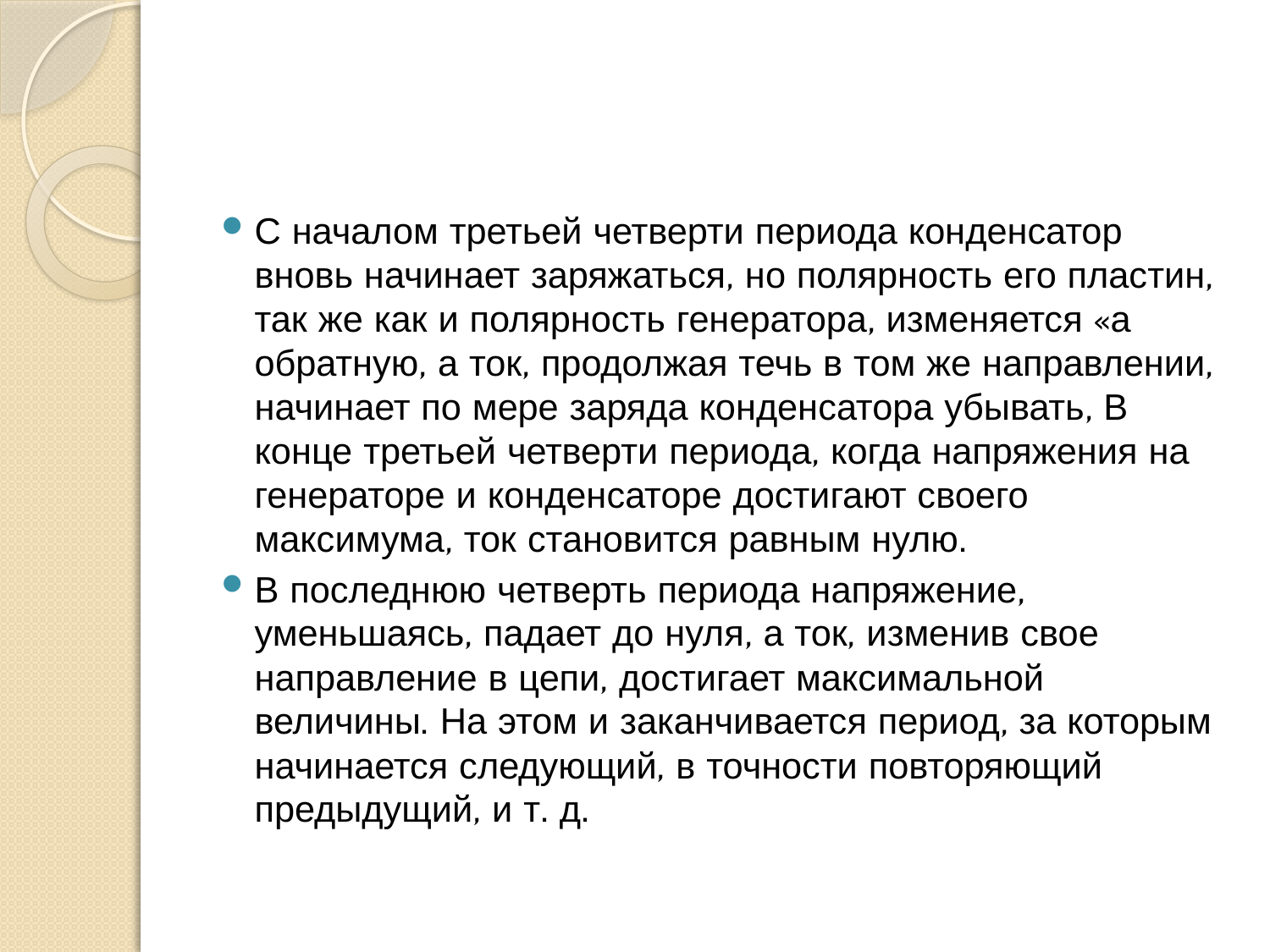

#
С началом третьей четверти периода конденсатор вновь начинает заряжаться, но полярность его пластин, так же как и полярность генератора, изменяется «а обратную, а ток, продолжая течь в том же направлении, начинает по мере заряда конденсатора убывать, В конце третьей четверти периода, когда напряжения на генераторе и конденсаторе достигают своего максимума, ток становится равным нулю.
В последнюю четверть периода напряжение, уменьшаясь, падает до нуля, а ток, изменив свое направление в цепи, достигает максимальной величины. На этом и заканчивается период, за которым начинается следующий, в точности повторяющий предыдущий, и т. д.